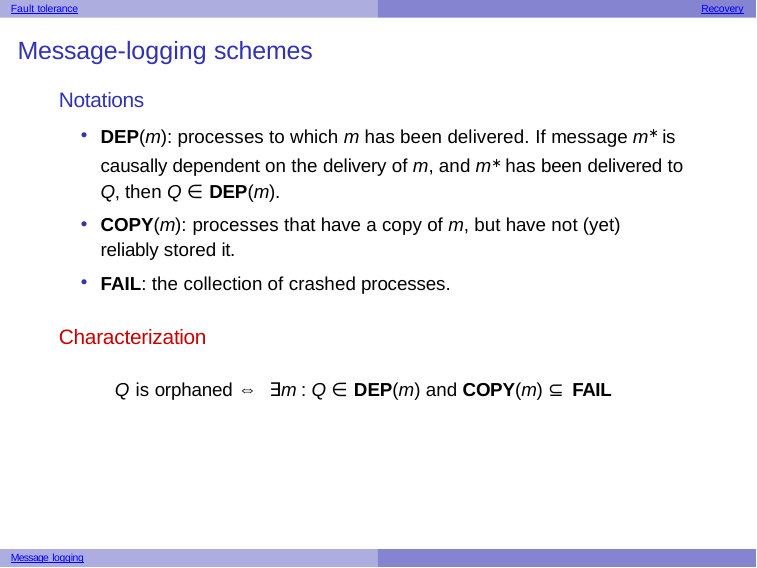

Fault tolerance
Recovery
Message-logging schemes
Notations
DEP(m): processes to which m has been delivered. If message m∗ is causally dependent on the delivery of m, and m∗ has been delivered to Q, then Q ∈ DEP(m).
COPY(m): processes that have a copy of m, but have not (yet) reliably stored it.
FAIL: the collection of crashed processes.

Characterization

Q is orphaned ⇔ ∃m : Q ∈ DEP(m) and COPY(m) ⊆ FAIL

Message logging